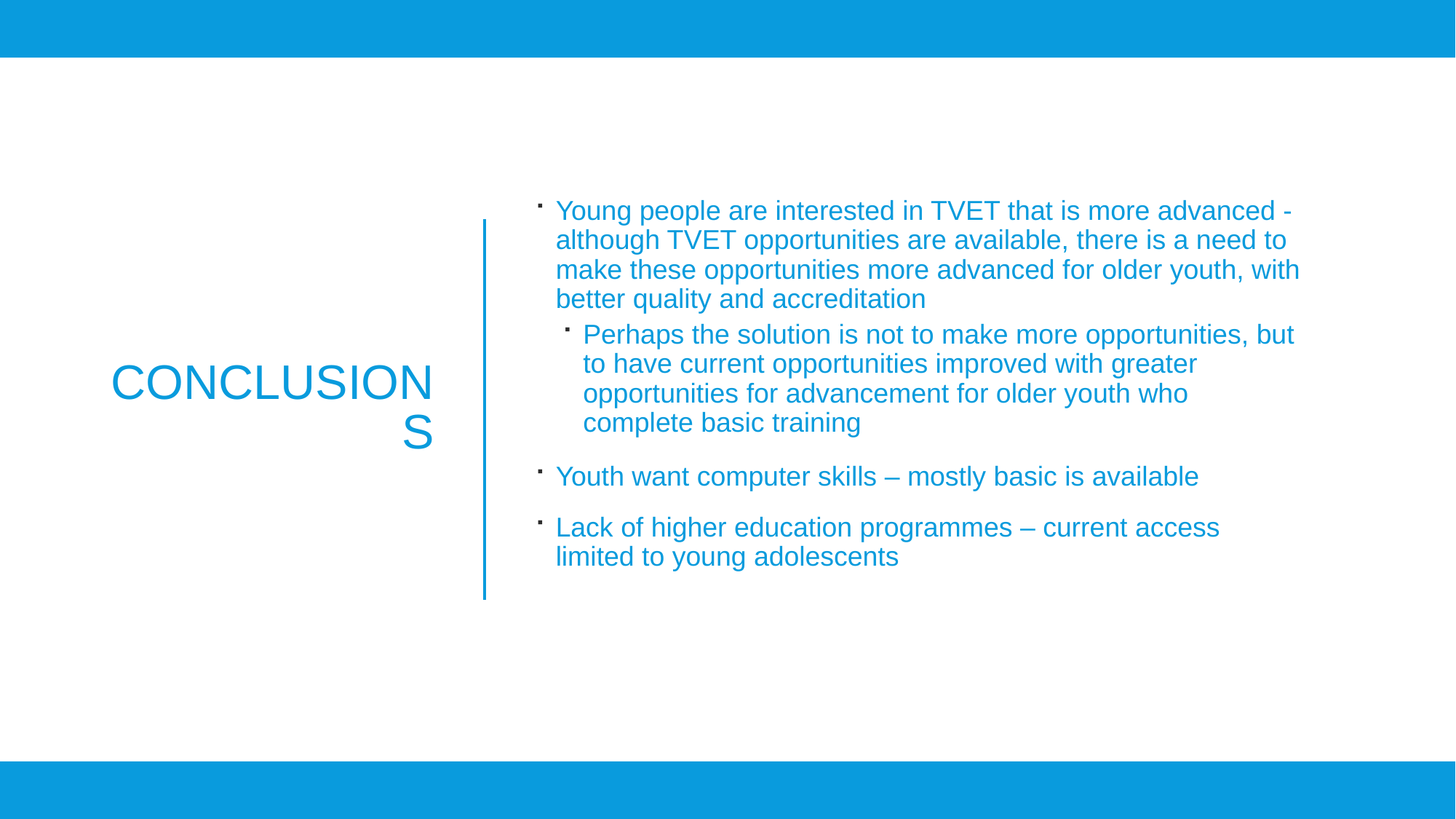

Young people are interested in TVET that is more advanced - although TVET opportunities are available, there is a need to make these opportunities more advanced for older youth, with better quality and accreditation
Perhaps the solution is not to make more opportunities, but to have current opportunities improved with greater opportunities for advancement for older youth who complete basic training
Youth want computer skills – mostly basic is available
Lack of higher education programmes – current access limited to young adolescents

# Conclusions